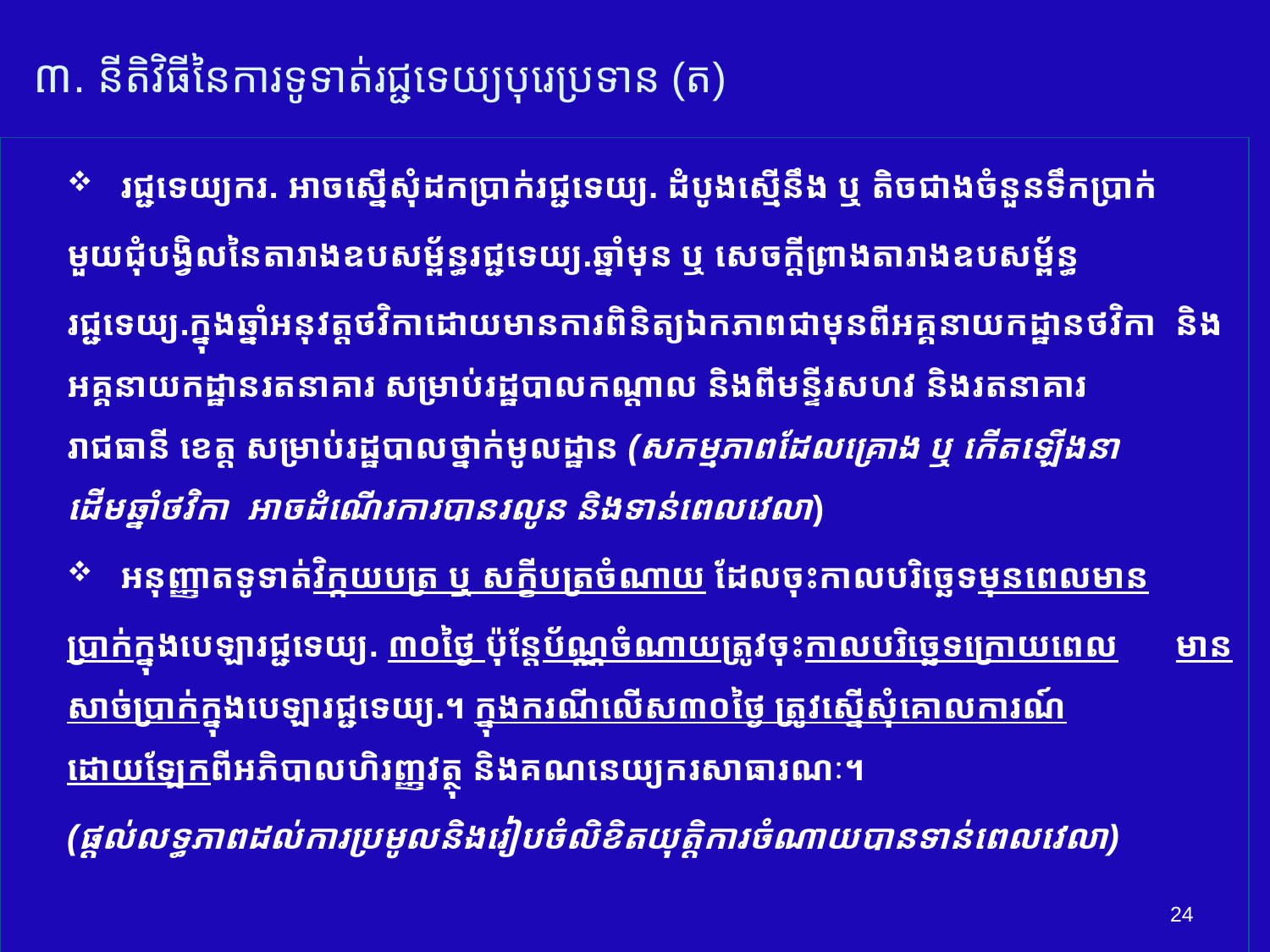

# ៣. នីតិវិធី​នៃការទូទាត់​រជ្ជទេយ្យ​បុរេប្រទាន​ (ត)
​​​រជ្ជទេយ្យករ. អាចស្នើសុំដកប្រាក់​រជ្ជទេយ្យ. ដំបូង​ស្មើនឹង​ ឬ តិចជាង​ចំនួនទឹកប្រាក់​
	មួយជុំបង្វិល​នៃតារាងឧបសម្ព័ន្ធ​រជ្ជទេយ្យ.ឆ្នាំមុន ឬ ​សេចក្តីព្រាង​តារាងឧបសម្ព័ន្ធ
	រជ្ជទេយ្យ.ក្នុងឆ្នាំអនុវត្ត​ថវិកា​ដោយមានការ​ពិនិត្យ​ឯកភាពជាមុនពីអគ្គនាយកដ្ឋាន​ថវិកា 	និង​អគ្គនាយកដ្ឋានរតនាគារ​ សម្រាប់រដ្ឋបាលកណ្តាល និង​ពីមន្ទីរសហវ និង​រតនាគារ	រាជធានី ខេត្ត​ សម្រាប់រដ្ឋបាល​ថ្នាក់មូលដ្ឋាន​ (សកម្មភាពដែលគ្រោង ឬ កើតឡើងនា	ដើមឆ្នាំថវិកា​  អាច​ដំណើរការ​បាន​រលូន និង​ទាន់ពេលវេលា)
អនុញ្ញាតទូទាត់វិក្កយបត្រ ឬ សក្ខីបត្រ​ចំណាយ​ ដែលចុះកាលបរិច្ឆេទ​មុនពេលមាន​​
	ប្រាក់​ក្នុងបេឡារជ្ជទេយ្យ. ៣០ថ្ងៃ ប៉ុន្តែប័ណ្ណចំណាយ​ត្រូវចុះកាលបរិច្ឆេទ​​​​​ក្រោយពេល	មាន​សាច់ប្រាក់ក្នុងបេឡារជ្ជទេយ្យ.។ ក្នុងករណីលើស​៣០ថ្ងៃ ត្រូវ​ស្នើសុំគោលការណ៍	ដោយឡែកពីអភិបាលហិរញ្ញវត្ថុ និង​គណនេយ្យករសាធារណៈ​។
	(ផ្តល់លទ្ធភាពដល់ការប្រមូលនិង​រៀបចំ​លិខិតយុត្តិការចំណាយបានទាន់ពេលវេលា​)

24